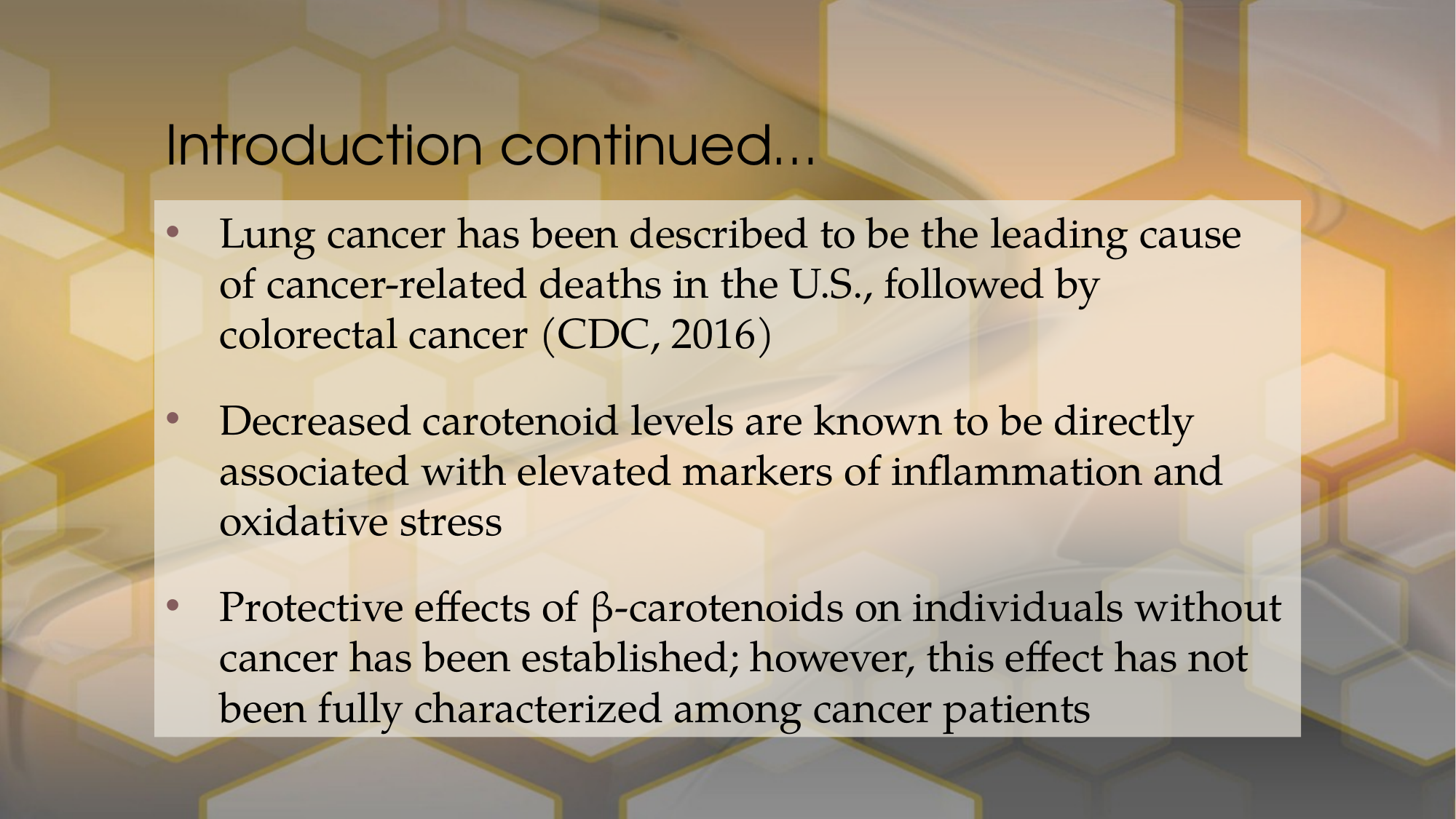

# Introduction continued…
Lung cancer has been described to be the leading cause of cancer-related deaths in the U.S., followed by colorectal cancer (CDC, 2016)
Decreased carotenoid levels are known to be directly associated with elevated markers of inflammation and oxidative stress
Protective effects of β-carotenoids on individuals without cancer has been established; however, this effect has not been fully characterized among cancer patients